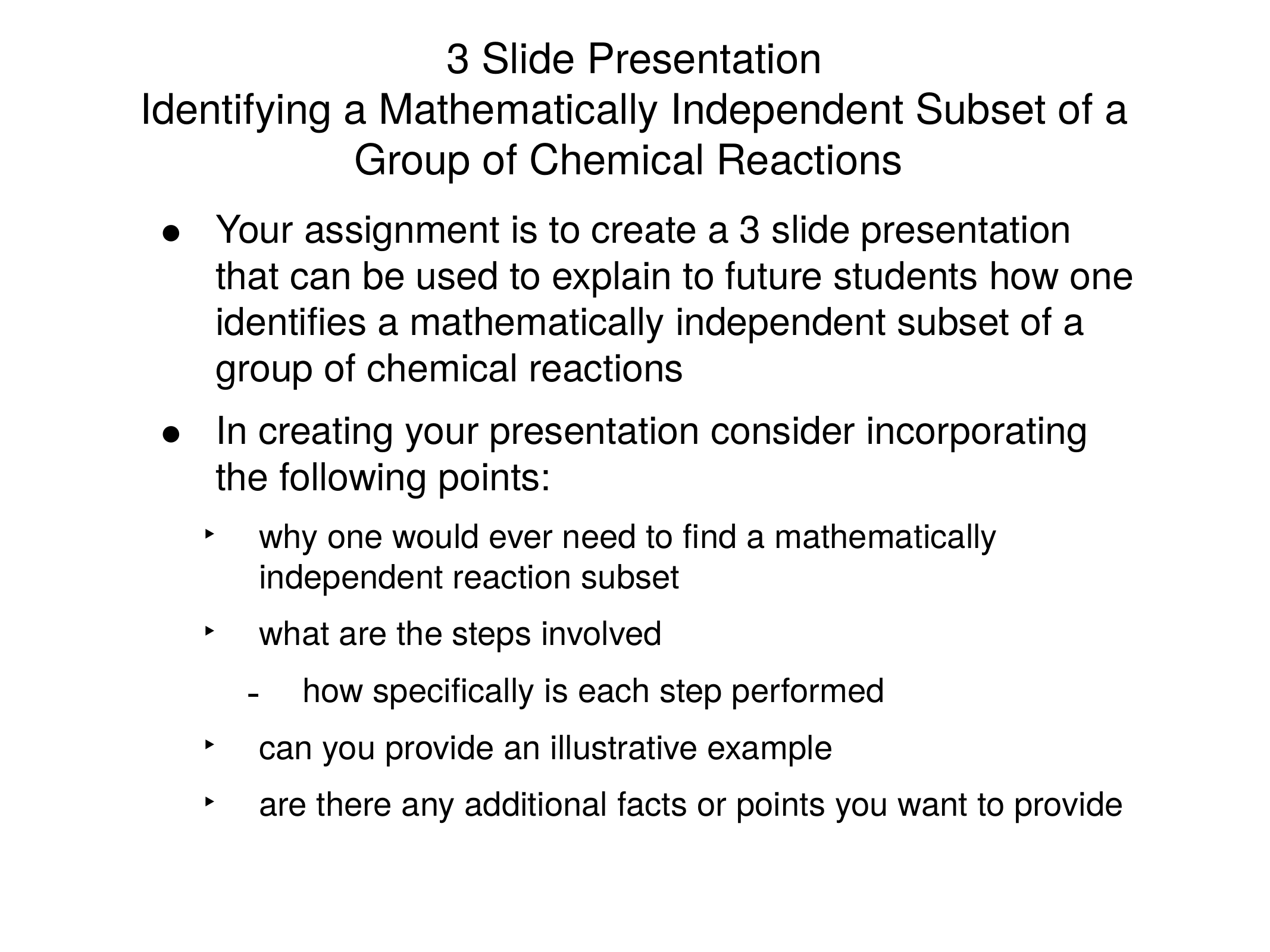

# 3 Slide Presentation Identifying a Mathematically Independent Subset of a Group of Chemical Reactions
Your assignment is to create a 3 slide presentation that can be used to explain to future students how one identifies a mathematically independent subset of a group of chemical reactions
In creating your presentation consider incorporating the following points:
why one would ever need to find a mathematically independent reaction subset
what are the steps involved
how specifically is each step performed
can you provide an illustrative example
are there any additional facts or points you want to provide